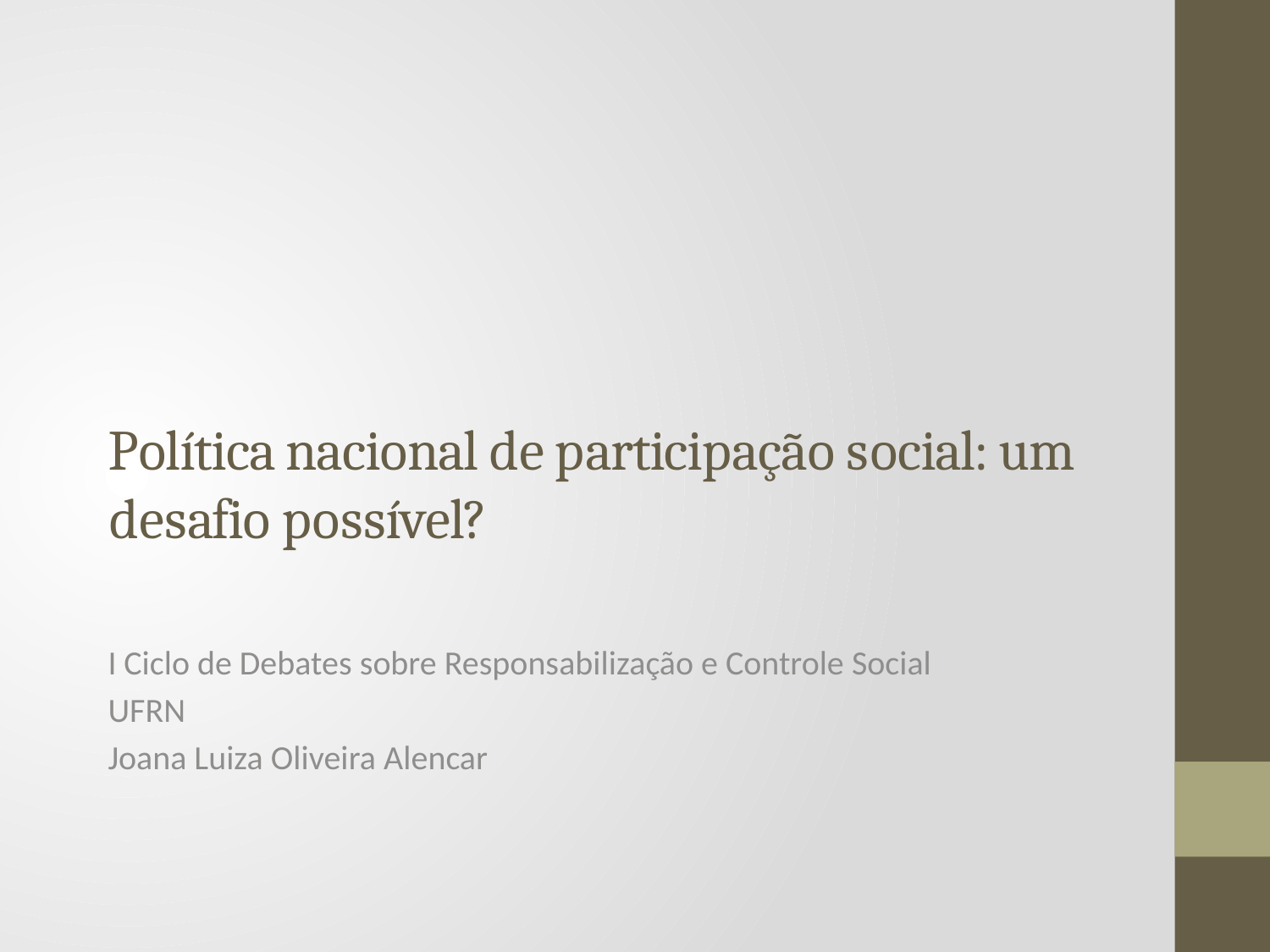

# Política nacional de participação social: um desafio possível?
I Ciclo de Debates sobre Responsabilização e Controle Social
UFRN
Joana Luiza Oliveira Alencar